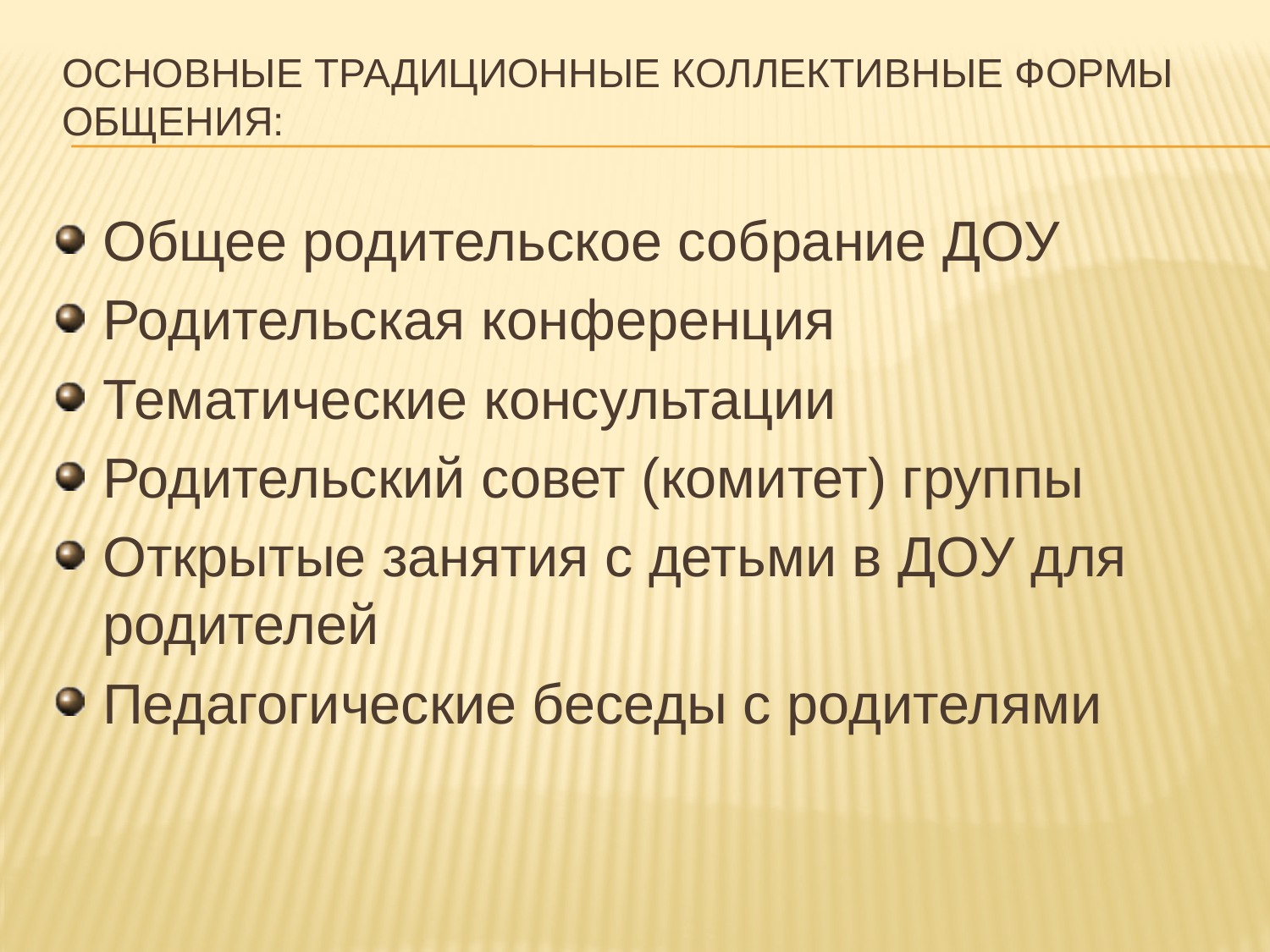

# Основные традиционные коллективные формы общения:
Общее родительское собрание ДОУ
Родительская конференция
Тематические консультации
Родительский совет (комитет) группы
Открытые занятия с детьми в ДОУ для родителей
Педагогические беседы с родителями